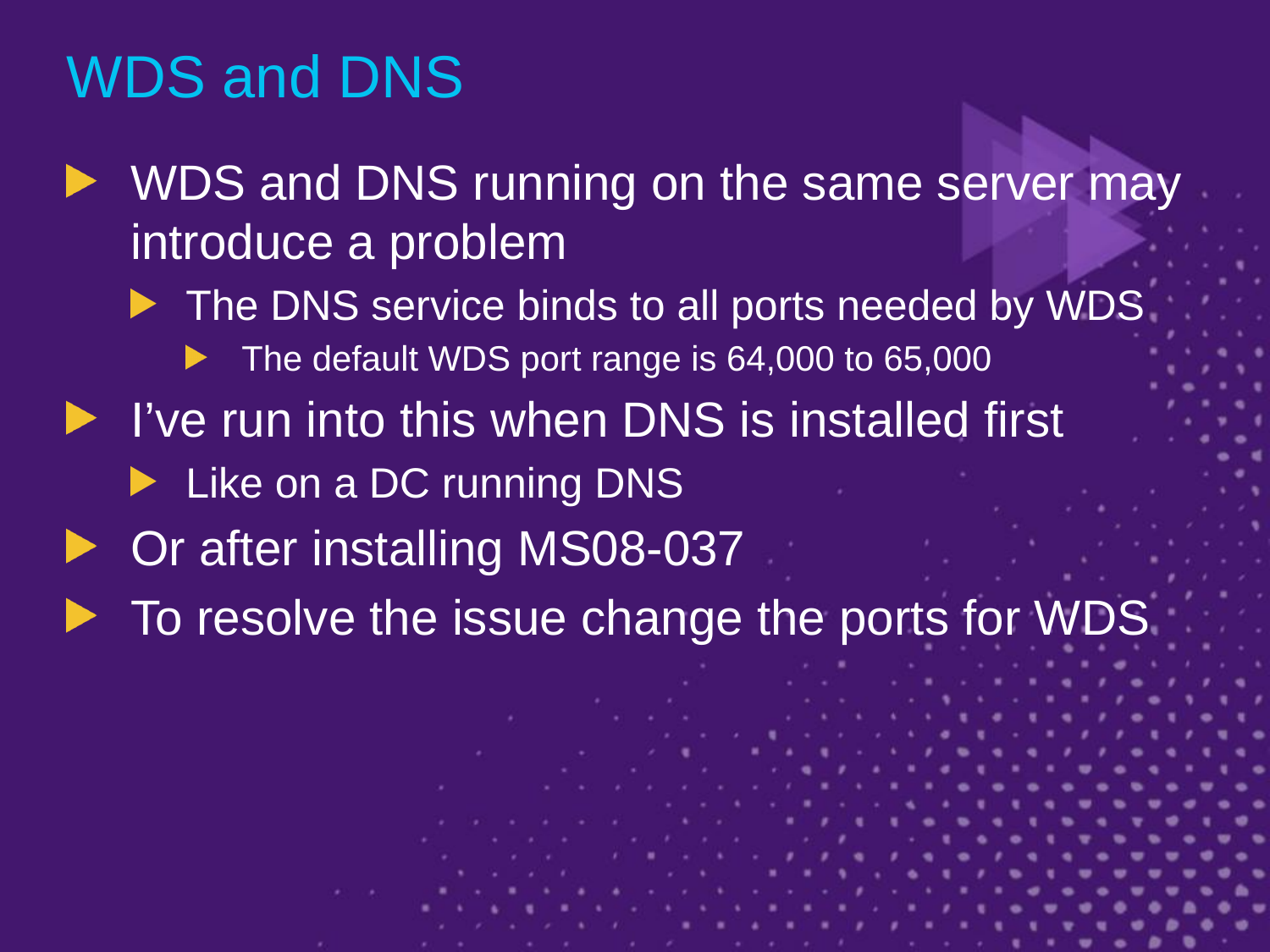

# WDS and DNS
WDS and DNS running on the same server may introduce a problem
The DNS service binds to all ports needed by WDS
The default WDS port range is 64,000 to 65,000
I’ve run into this when DNS is installed first
Like on a DC running DNS
Or after installing MS08-037
To resolve the issue change the ports for WDS